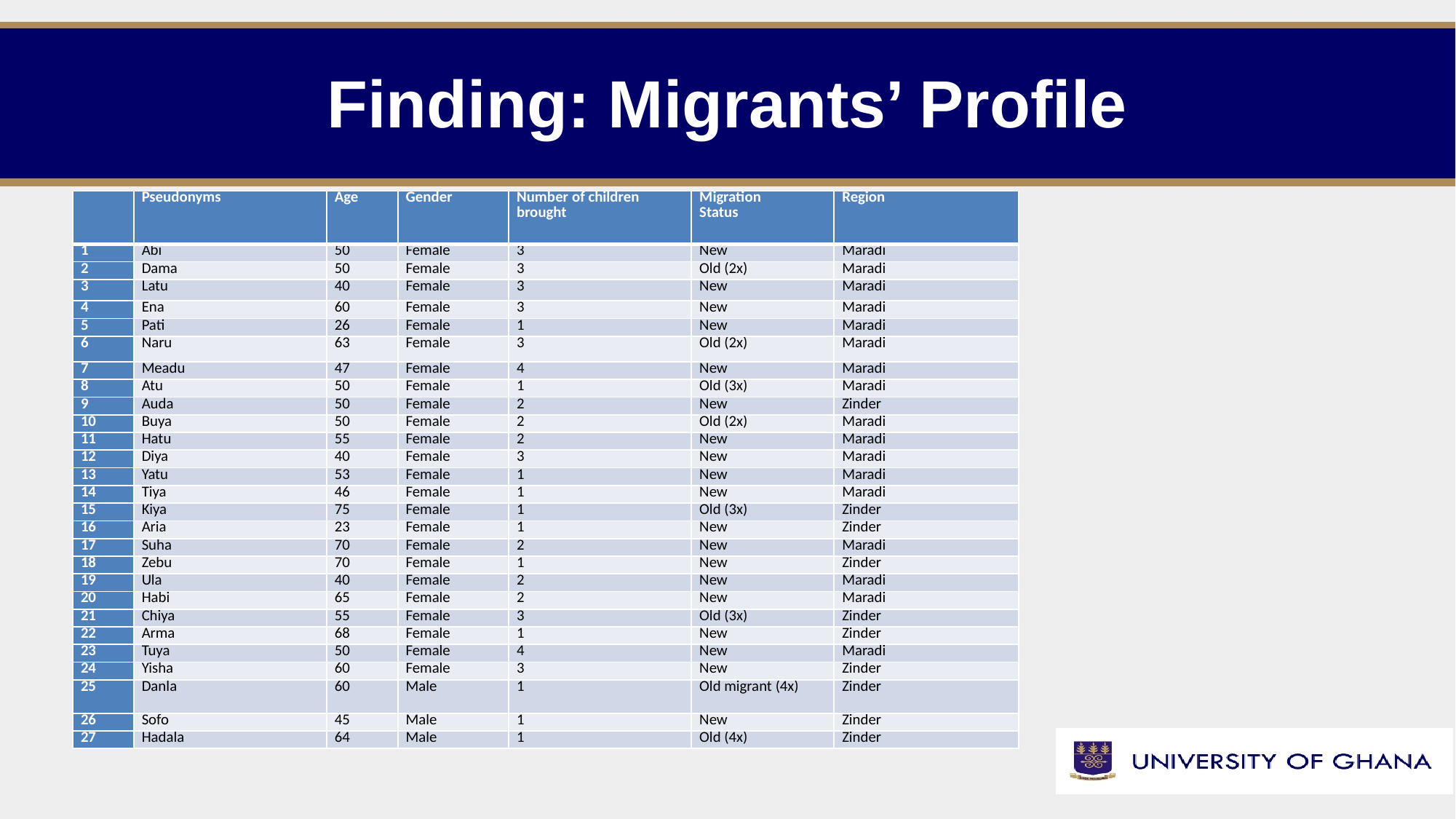

# Finding: Migrants’ Profile
|  | Pseudonyms | Age | Gender | Number of children brought | Migration Status | Region |
| --- | --- | --- | --- | --- | --- | --- |
| 1 | Abi | 50 | Female | 3 | New | Maradi |
| 2 | Dama | 50 | Female | 3 | Old (2x) | Maradi |
| 3 | Latu | 40 | Female | 3 | New | Maradi |
| 4 | Ena | 60 | Female | 3 | New | Maradi |
| 5 | Pati | 26 | Female | 1 | New | Maradi |
| 6 | Naru | 63 | Female | 3 | Old (2x) | Maradi |
| 7 | Meadu | 47 | Female | 4 | New | Maradi |
| 8 | Atu | 50 | Female | 1 | Old (3x) | Maradi |
| 9 | Auda | 50 | Female | 2 | New | Zinder |
| 10 | Buya | 50 | Female | 2 | Old (2x) | Maradi |
| 11 | Hatu | 55 | Female | 2 | New | Maradi |
| 12 | Diya | 40 | Female | 3 | New | Maradi |
| 13 | Yatu | 53 | Female | 1 | New | Maradi |
| 14 | Tiya | 46 | Female | 1 | New | Maradi |
| 15 | Kiya | 75 | Female | 1 | Old (3x) | Zinder |
| 16 | Aria | 23 | Female | 1 | New | Zinder |
| 17 | Suha | 70 | Female | 2 | New | Maradi |
| 18 | Zebu | 70 | Female | 1 | New | Zinder |
| 19 | Ula | 40 | Female | 2 | New | Maradi |
| 20 | Habi | 65 | Female | 2 | New | Maradi |
| 21 | Chiya | 55 | Female | 3 | Old (3x) | Zinder |
| 22 | Arma | 68 | Female | 1 | New | Zinder |
| 23 | Tuya | 50 | Female | 4 | New | Maradi |
| 24 | Yisha | 60 | Female | 3 | New | Zinder |
| 25 | Danla | 60 | Male | 1 | Old migrant (4x) | Zinder |
| 26 | Sofo | 45 | Male | 1 | New | Zinder |
| 27 | Hadala | 64 | Male | 1 | Old (4x) | Zinder |